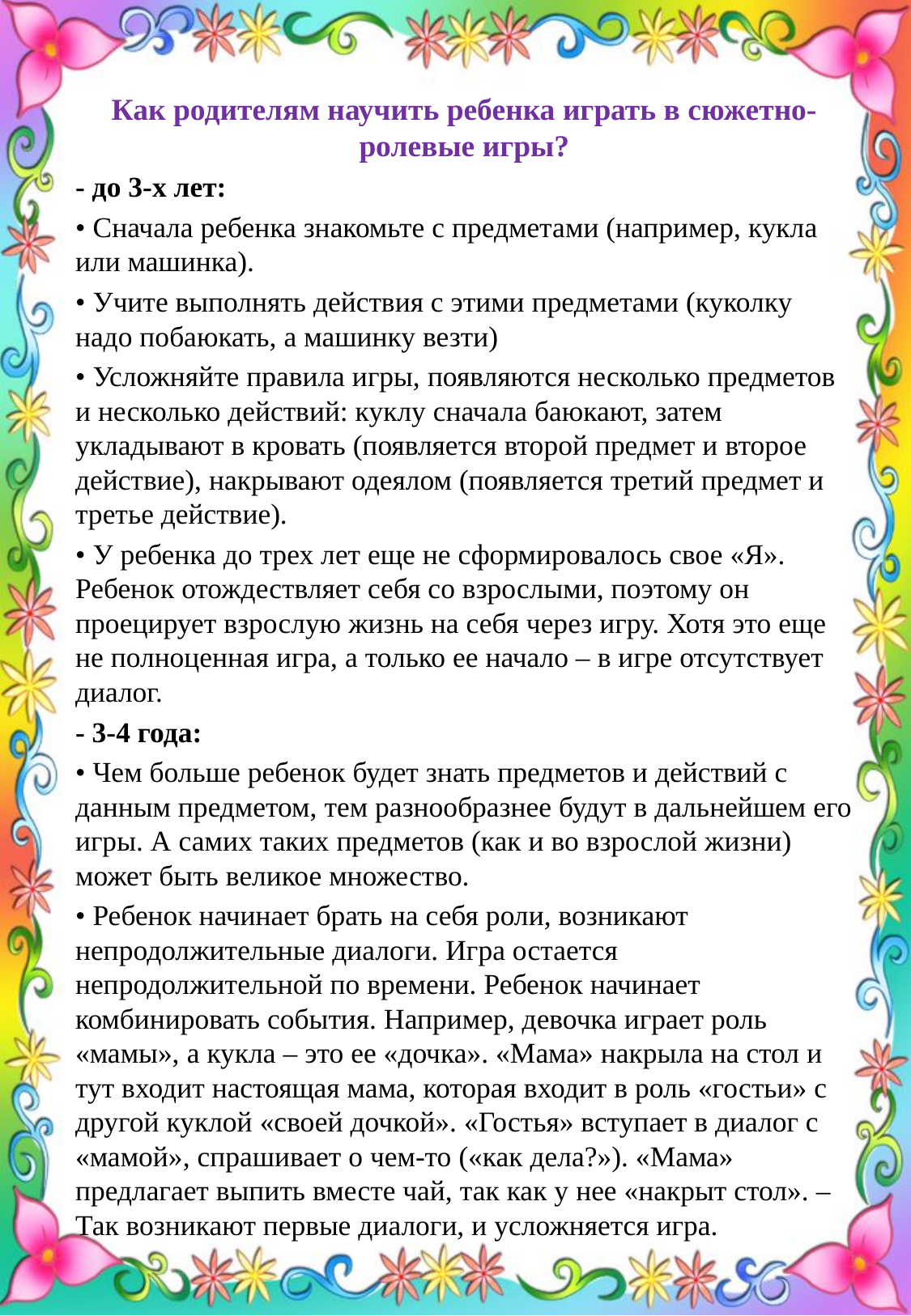

Как родителям научить ребенка играть в сюжетно-ролевые игры?
- до 3-х лет:
• Сначала ребенка знакомьте с предметами (например, кукла или машинка).
• Учите выполнять действия с этими предметами (куколку надо побаюкать, а машинку везти)
• Усложняйте правила игры, появляются несколько предметов и несколько действий: куклу сначала баюкают, затем укладывают в кровать (появляется второй предмет и второе действие), накрывают одеялом (появляется третий предмет и третье действие).
• У ребенка до трех лет еще не сформировалось свое «Я». Ребенок отождествляет себя со взрослыми, поэтому он проецирует взрослую жизнь на себя через игру. Хотя это еще не полноценная игра, а только ее начало – в игре отсутствует диалог.
- 3-4 года:
• Чем больше ребенок будет знать предметов и действий с данным предметом, тем разнообразнее будут в дальнейшем его игры. А самих таких предметов (как и во взрослой жизни) может быть великое множество.
• Ребенок начинает брать на себя роли, возникают непродолжительные диалоги. Игра остается непродолжительной по времени. Ребенок начинает комбинировать события. Например, девочка играет роль «мамы», а кукла – это ее «дочка». «Мама» накрыла на стол и тут входит настоящая мама, которая входит в роль «гостьи» с другой куклой «своей дочкой». «Гостья» вступает в диалог с «мамой», спрашивает о чем-то («как дела?»). «Мама» предлагает выпить вместе чай, так как у нее «накрыт стол». – Так возникают первые диалоги, и усложняется игра.